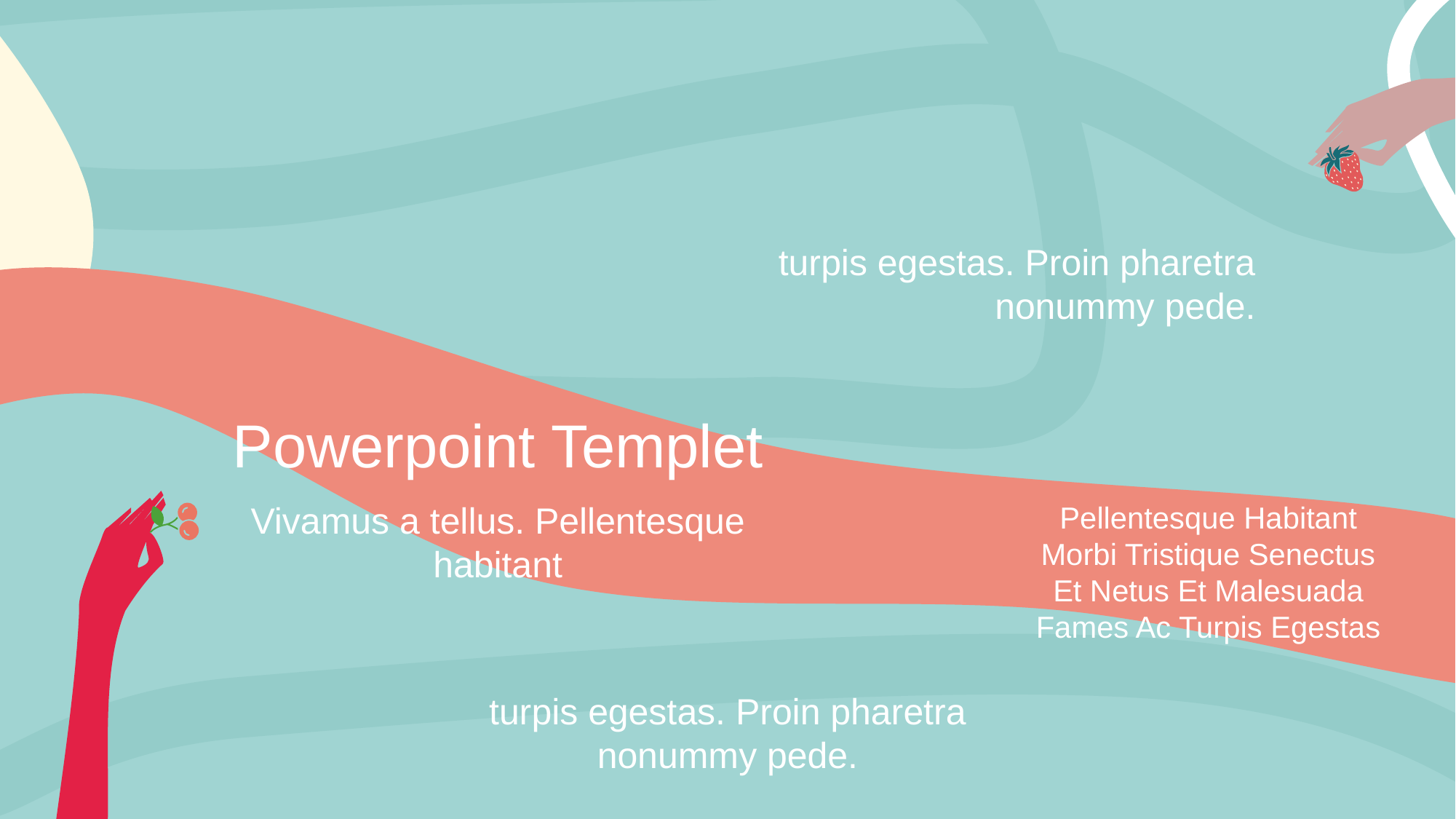

turpis egestas. Proin pharetra nonummy pede.

Powerpoint Templet
Vivamus a tellus. Pellentesque habitant
Pellentesque Habitant Morbi Tristique Senectus Et Netus Et Malesuada Fames Ac Turpis Egestas

turpis egestas. Proin pharetra nonummy pede.